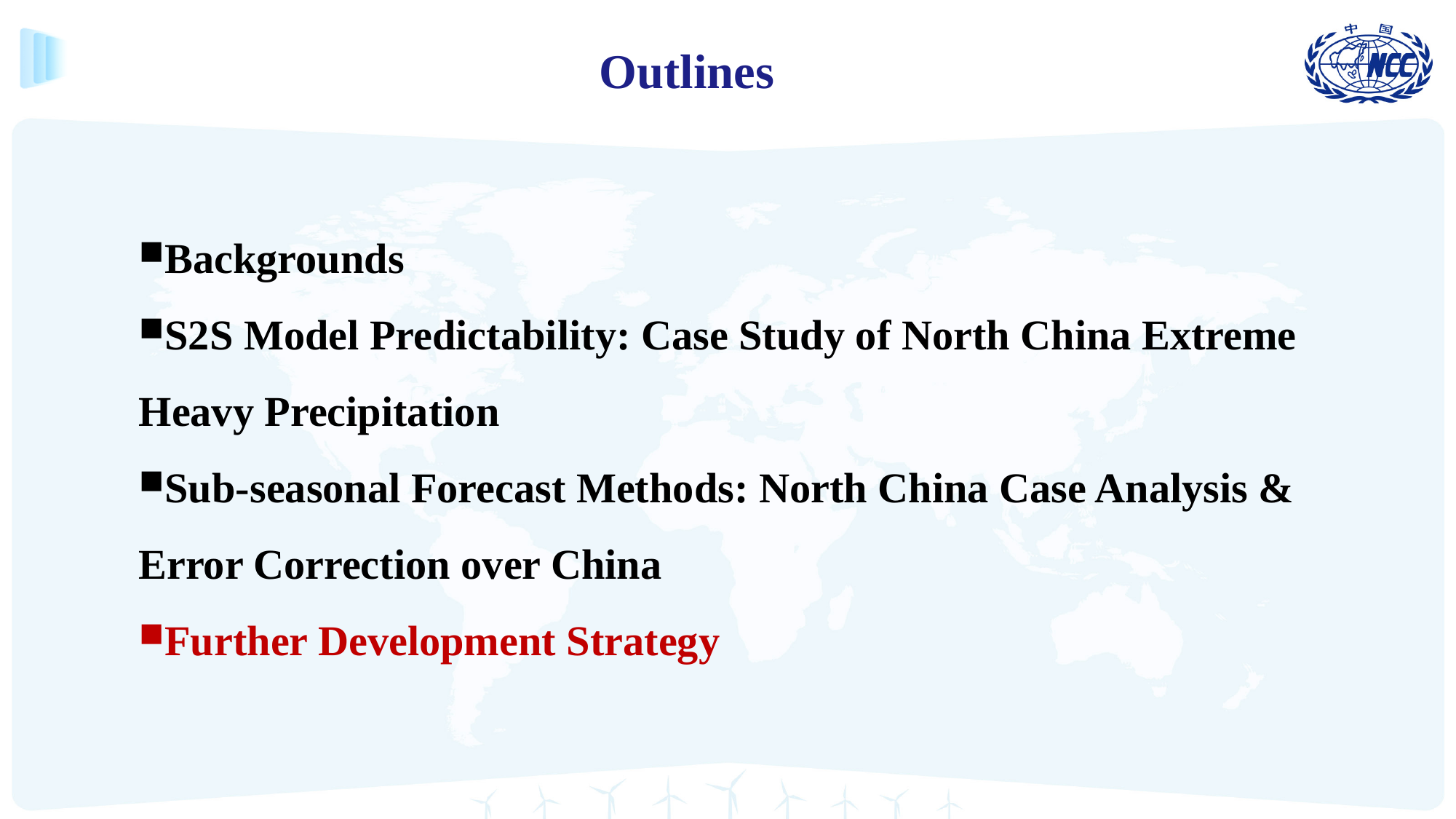

Outlines
Backgrounds
S2S Model Predictability: Case Study of North China Extreme Heavy Precipitation
Sub-seasonal Forecast Methods: North China Case Analysis & Error Correction over China
Further Development Strategy